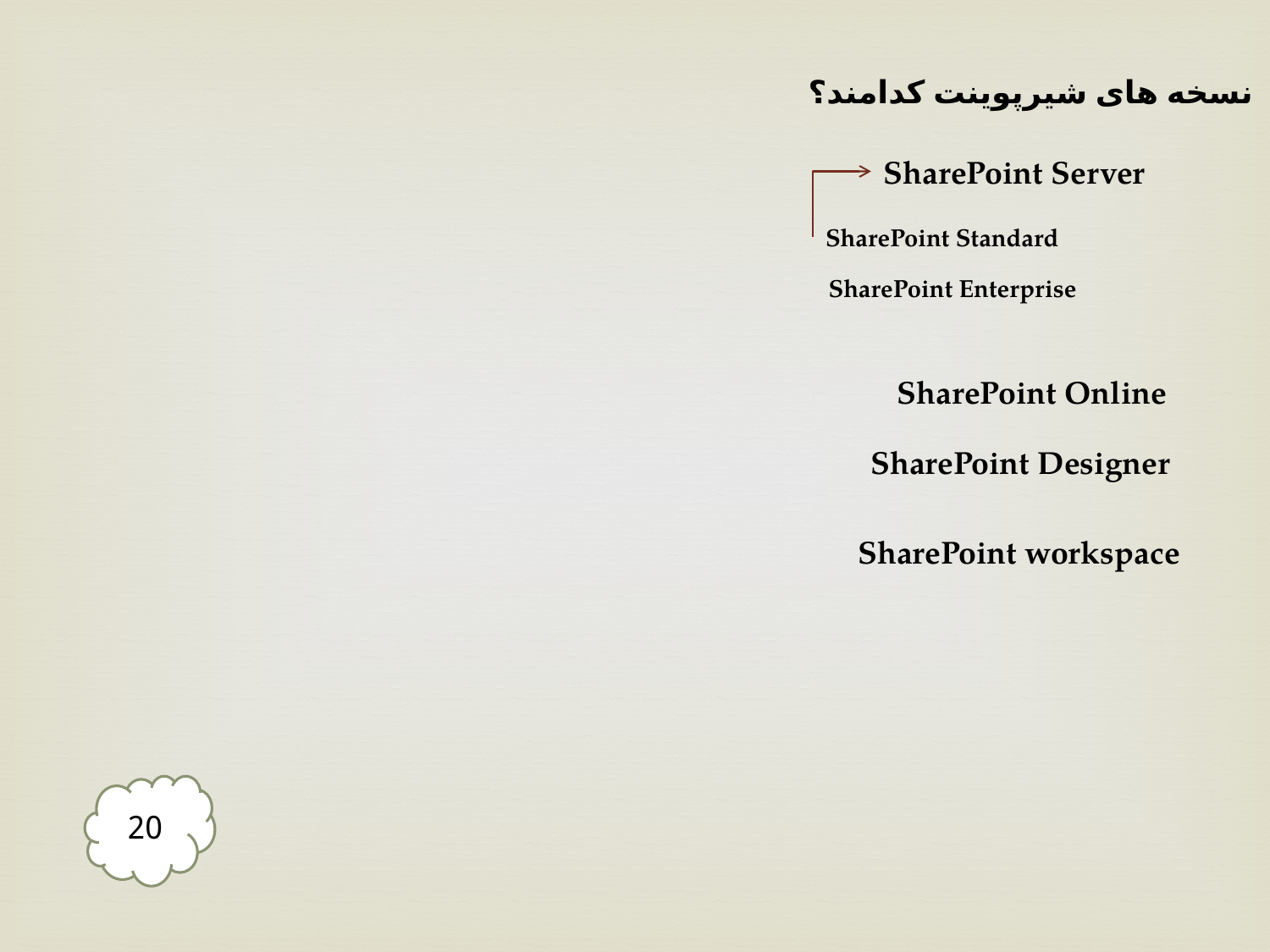

نسخه های شیرپوینت کدامند؟
SharePoint Server
SharePoint Standard
SharePoint Enterprise
SharePoint Online
SharePoint Designer
SharePoint workspace